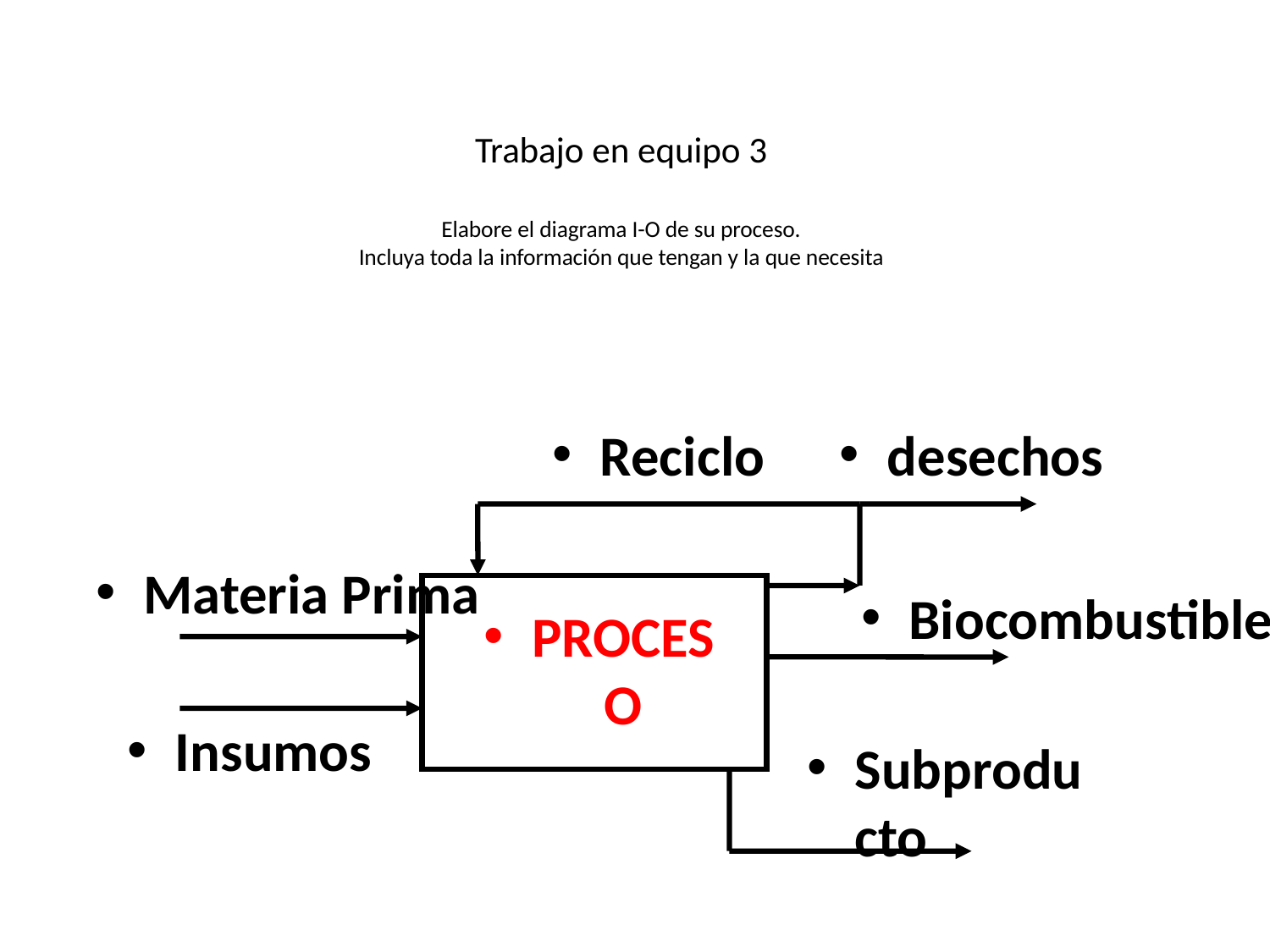

# Trabajo en equipo 3 Elabore el diagrama I-O de su proceso. Incluya toda la información que tengan y la que necesita
Reciclo
desechos

Materia Prima

Biocombustible

PROCESO

Insumos

Subproducto